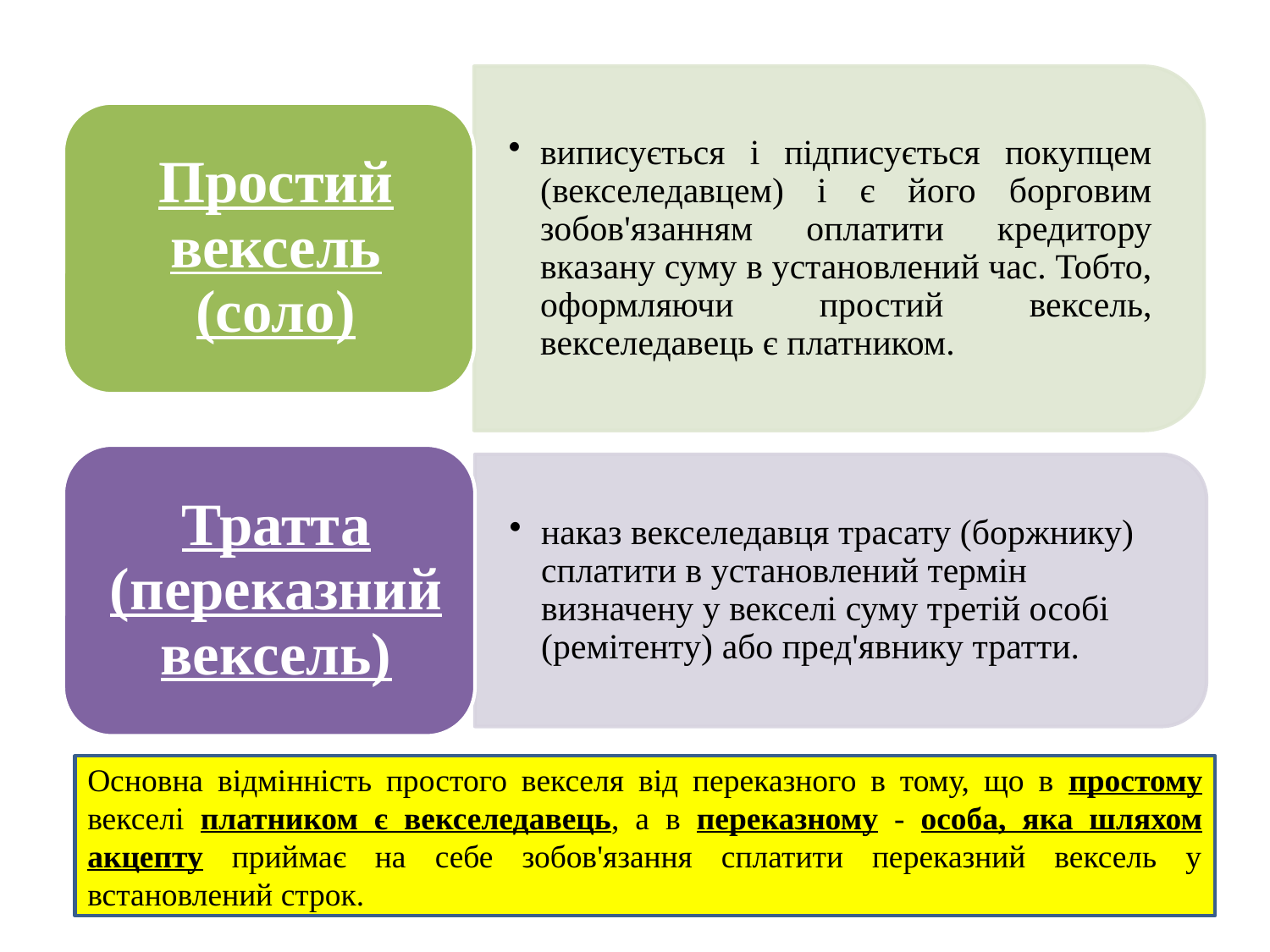

виписується і підписується покупцем (векселедавцем) і є його борговим зобов'язанням оплатити кредитору вказану суму в установлений час. Тобто, оформляючи простий вексель, векселедавець є платником.
Простий вексель (соло)
наказ векселедавця трасату (боржнику) сплатити в установлений термін визначену у векселі суму третій особі (ремітенту) або пред'явнику тратти.
Тратта (переказний вексель)
Основна відмінність простого векселя від переказного в тому, що в простому векселі платником є векселедавець, а в переказному - особа, яка шляхом акцепту приймає на себе зобов'язання сплатити переказний вексель у встановлений строк.

43